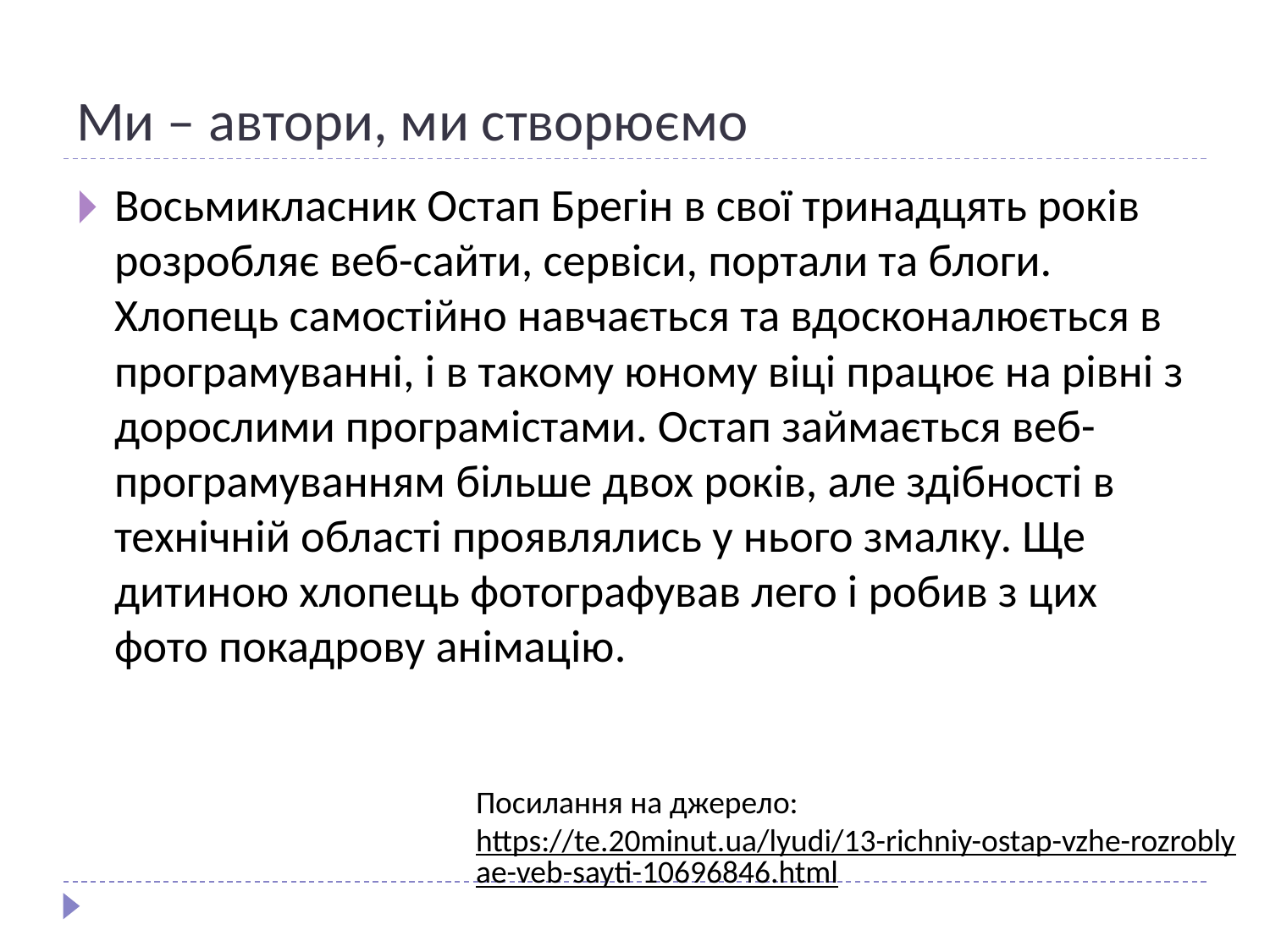

# Ми – автори, ми створюємо
Восьмикласник Остап Брегін в свої тринадцять років розробляє веб-сайти, сервіси, портали та блоги. Хлопець самостійно навчається та вдосконалюється в програмуванні, і в такому юному віці працює на рівні з дорослими програмістами. Остап займається веб-програмуванням більше двох років, але здібності в технічній області проявлялись у нього змалку. Ще дитиною хлопець фотографував лего і робив з цих фото покадрову анімацію.
Посилання на джерело: https://te.20minut.ua/lyudi/13-richniy-ostap-vzhe-rozroblyae-veb-sayti-10696846.html